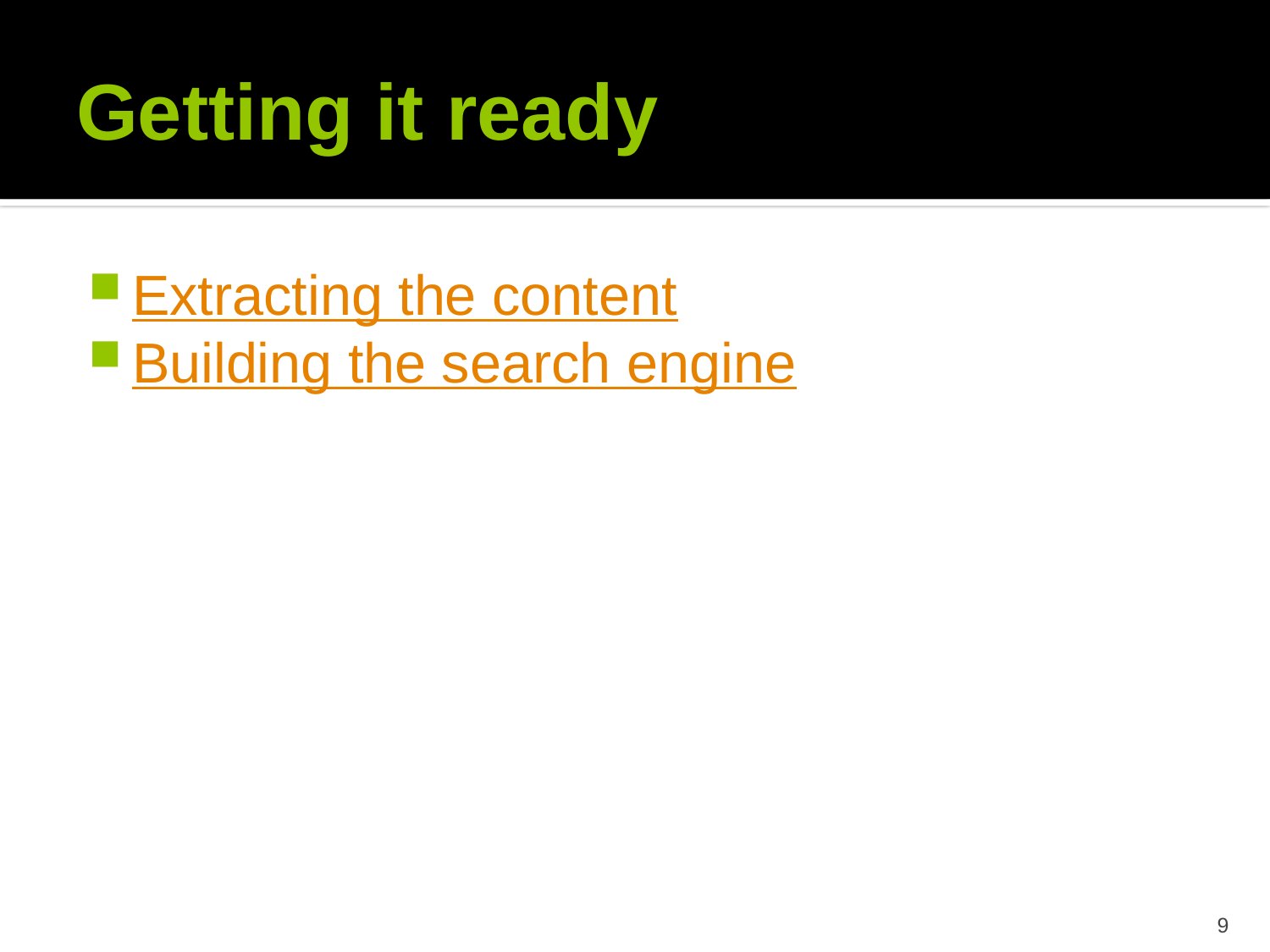

# Getting it ready
Extracting the content
Building the search engine
9